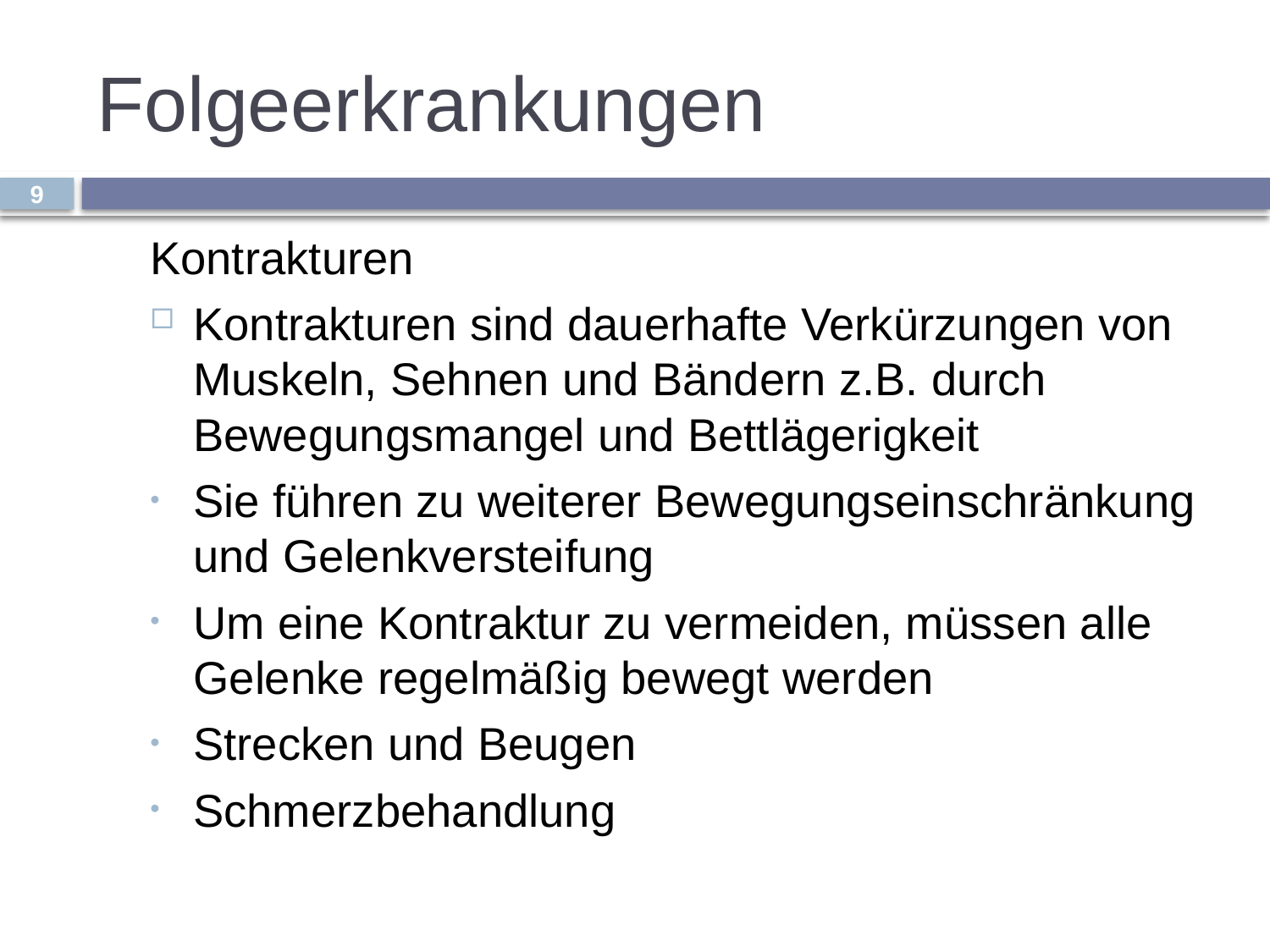

# Folgeerkrankungen
9
Kontrakturen
Kontrakturen sind dauerhafte Verkürzungen von Muskeln, Sehnen und Bändern z.B. durch Bewegungsmangel und Bettlägerigkeit
Sie führen zu weiterer Bewegungseinschränkung und Gelenkversteifung
Um eine Kontraktur zu vermeiden, müssen alle Gelenke regelmäßig bewegt werden
Strecken und Beugen
Schmerzbehandlung